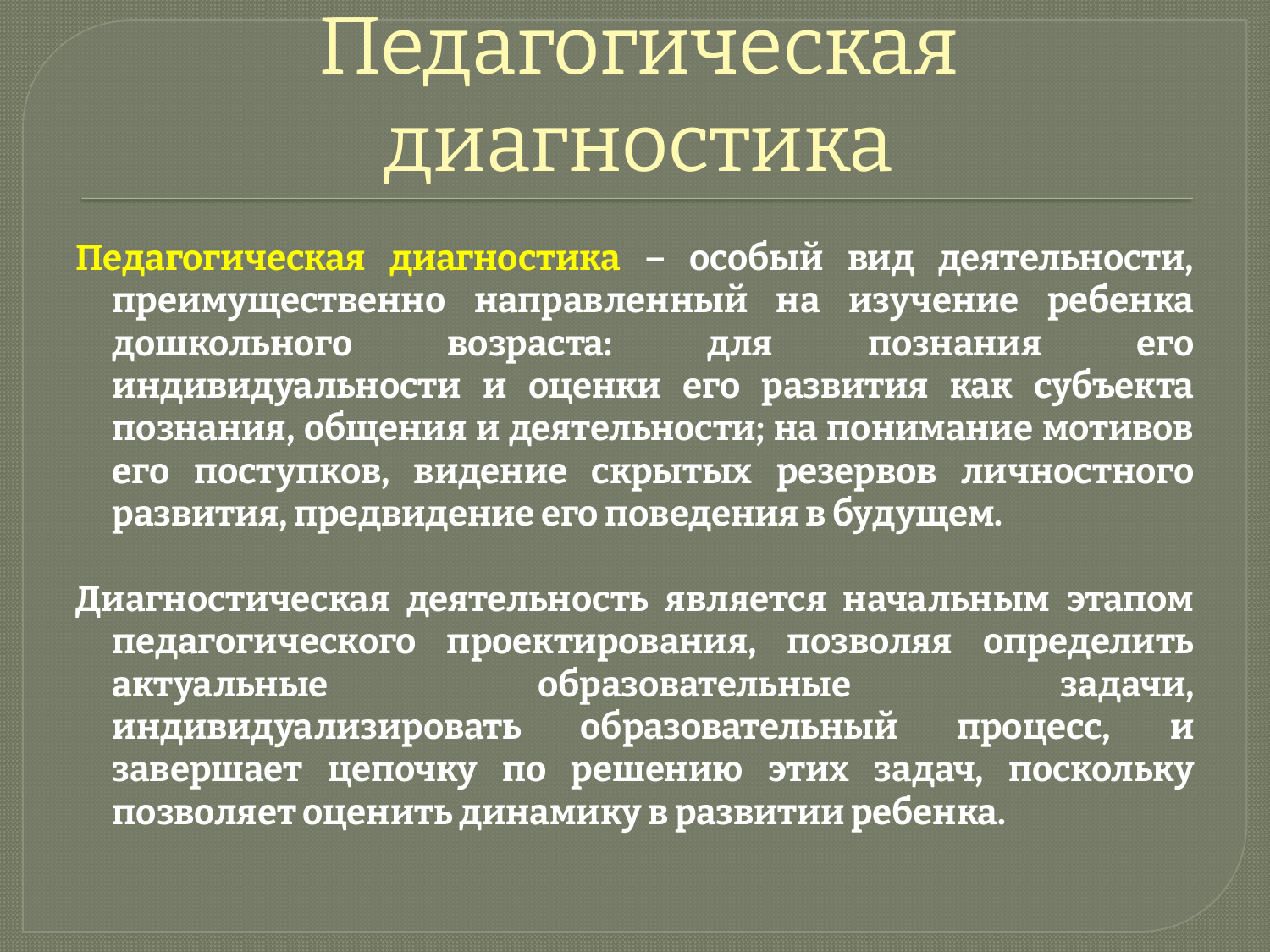

# Педагогическая диагностика
Педагогическая диагностика – особый вид деятельности, преимущественно направленный на изучение ребенка дошкольного возраста: для познания его индивидуальности и оценки его развития как субъекта познания, общения и деятельности; на понимание мотивов его поступков, видение скрытых резервов личностного развития, предвидение его поведения в будущем.

Диагностическая деятельность является начальным этапом педагогического проектирования, позволяя определить актуальные образовательные задачи, индивидуализировать образовательный процесс, и завершает цепочку по решению этих задач, поскольку позволяет оценить динамику в развитии ребенка.